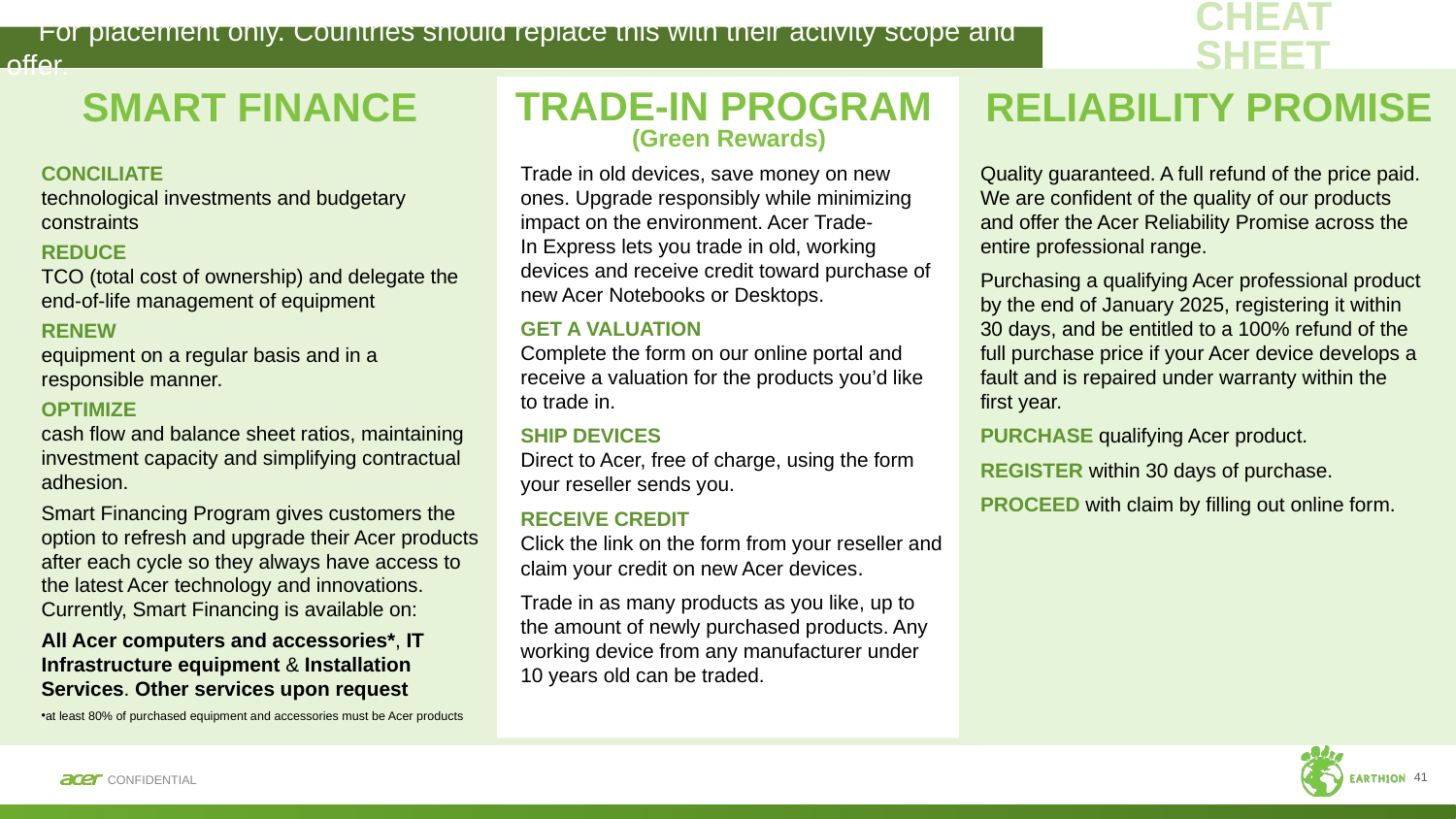

CHEAT SHEET
    For placement only. Countries should replace this with their activity scope and offer.

RELIABILITY PROMISE
# SMART FINANCE
TRADE-IN PROGRAM
(Green Rewards)
CONCILIATE
technological investments and budgetary constraints
REDUCE
TCO (total cost of ownership) and delegate the end-of-life management of equipment
RENEW
equipment on a regular basis and in a responsible manner.
OPTIMIZE
cash flow and balance sheet ratios, maintaining investment capacity and simplifying contractual adhesion.
Smart Financing Program gives customers the option to refresh and upgrade their Acer products after each cycle so they always have access to the latest Acer technology and innovations. 
Currently, Smart Financing is available on:
All Acer computers and accessories*, IT Infrastructure equipment & Installation Services. Other services upon request
at least 80% of purchased equipment and accessories must be Acer products

Trade in old devices, save money on new ones. Upgrade responsibly while minimizing impact on the environment. Acer Trade-In Express lets you trade in old, working devices and receive credit toward purchase of new Acer Notebooks or Desktops.
GET A VALUATION
Complete the form on our online portal and receive a valuation for the products you’d like to trade in.
SHIP DEVICES
Direct to Acer, free of charge, using the form your reseller sends you.
RECEIVE CREDIT
Click the link on the form from your reseller and claim your credit on new Acer devices.
Trade in as many products as you like, up to the amount of newly purchased products. Any working device from any manufacturer under 10 years old can be traded.
Quality guaranteed. A full refund of the price paid. We are confident of the quality of our products and offer the Acer Reliability Promise across the entire professional range.
Purchasing a qualifying Acer professional product by the end of January 2025, registering it within 30 days, and be entitled to a 100% refund of the full purchase price if your Acer device develops a fault and is repaired under warranty within the first year.
PURCHASE qualifying Acer product.
REGISTER within 30 days of purchase.
PROCEED with claim by filling out online form.

41